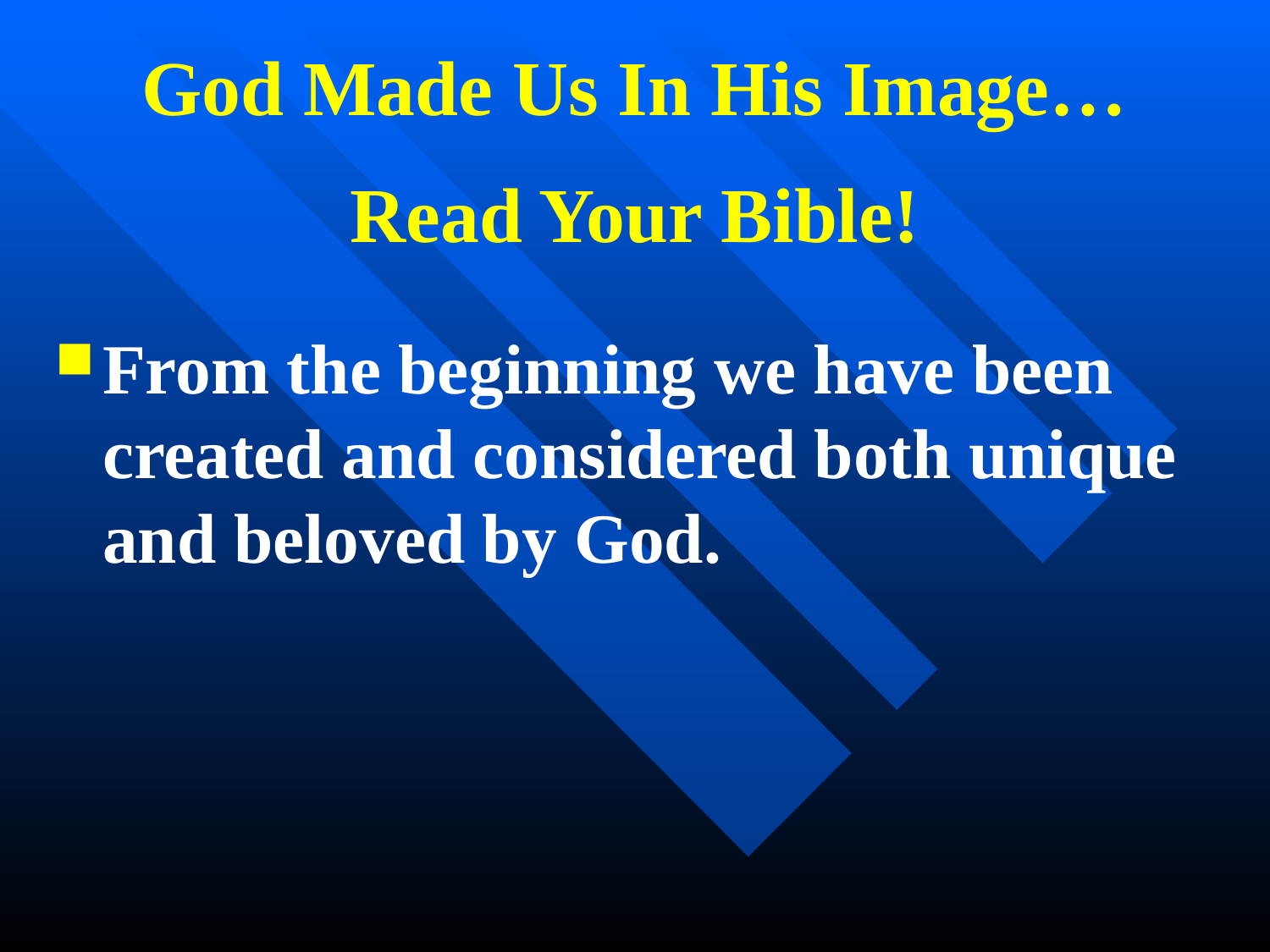

# God Made Us In His Image… Read Your Bible!
From the beginning we have been created and considered both unique and beloved by God.